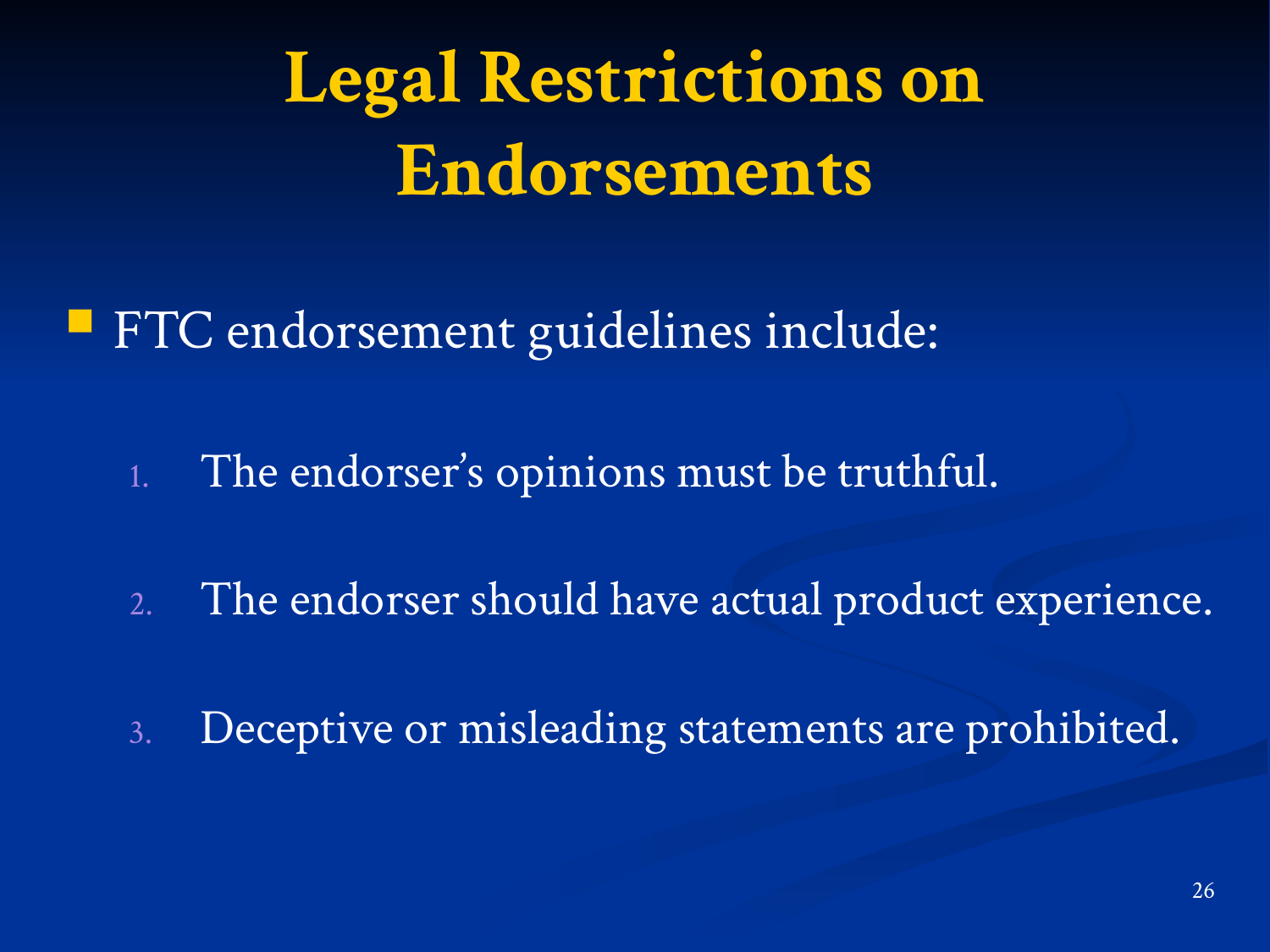

Legal Restrictions on Endorsements
FTC endorsement guidelines include:
The endorser’s opinions must be truthful.
The endorser should have actual product experience.
Deceptive or misleading statements are prohibited.
26